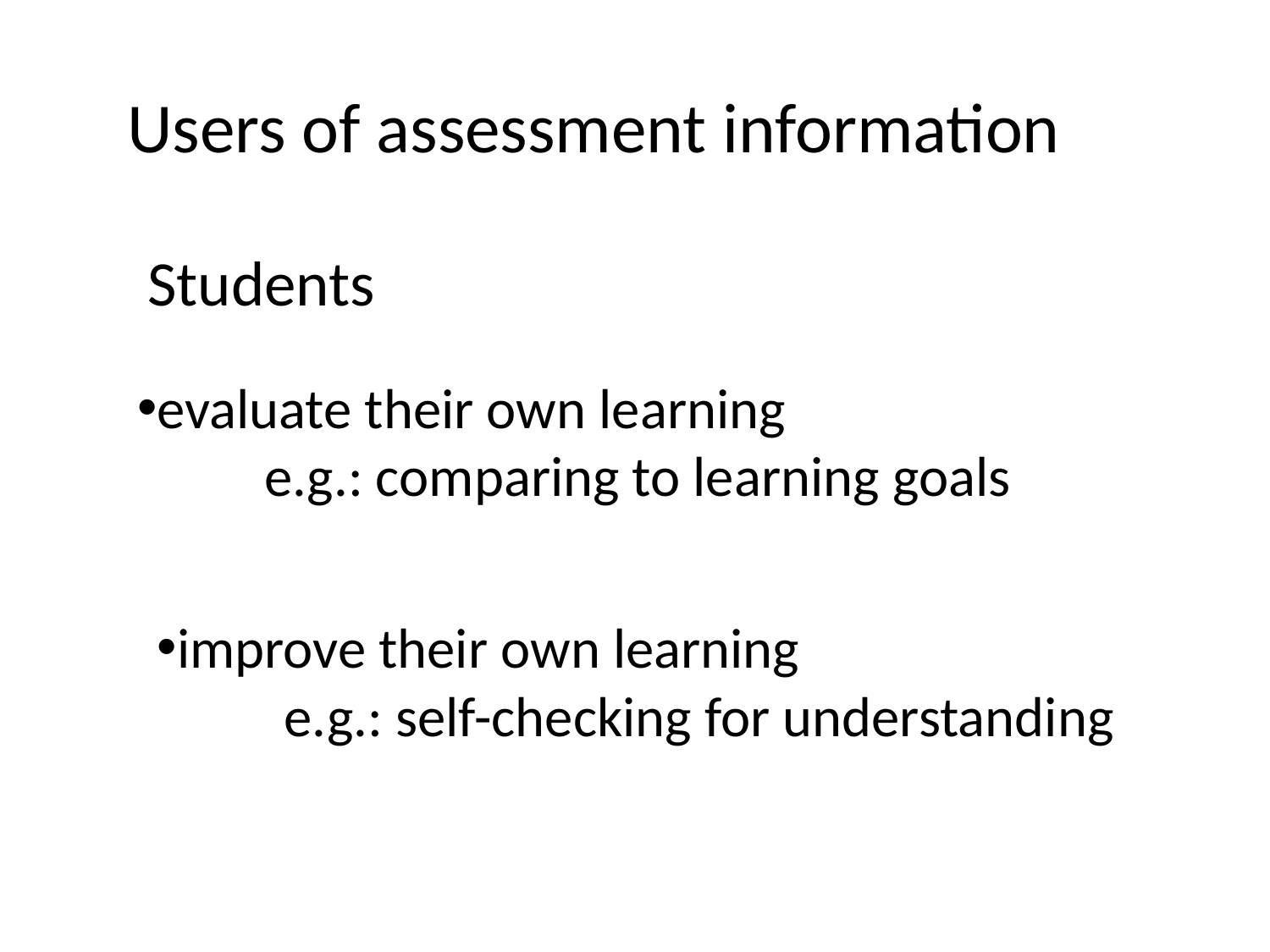

Users of assessment information
Students
evaluate their own learning
	e.g.: comparing to learning goals
improve their own learning
	e.g.: self-checking for understanding